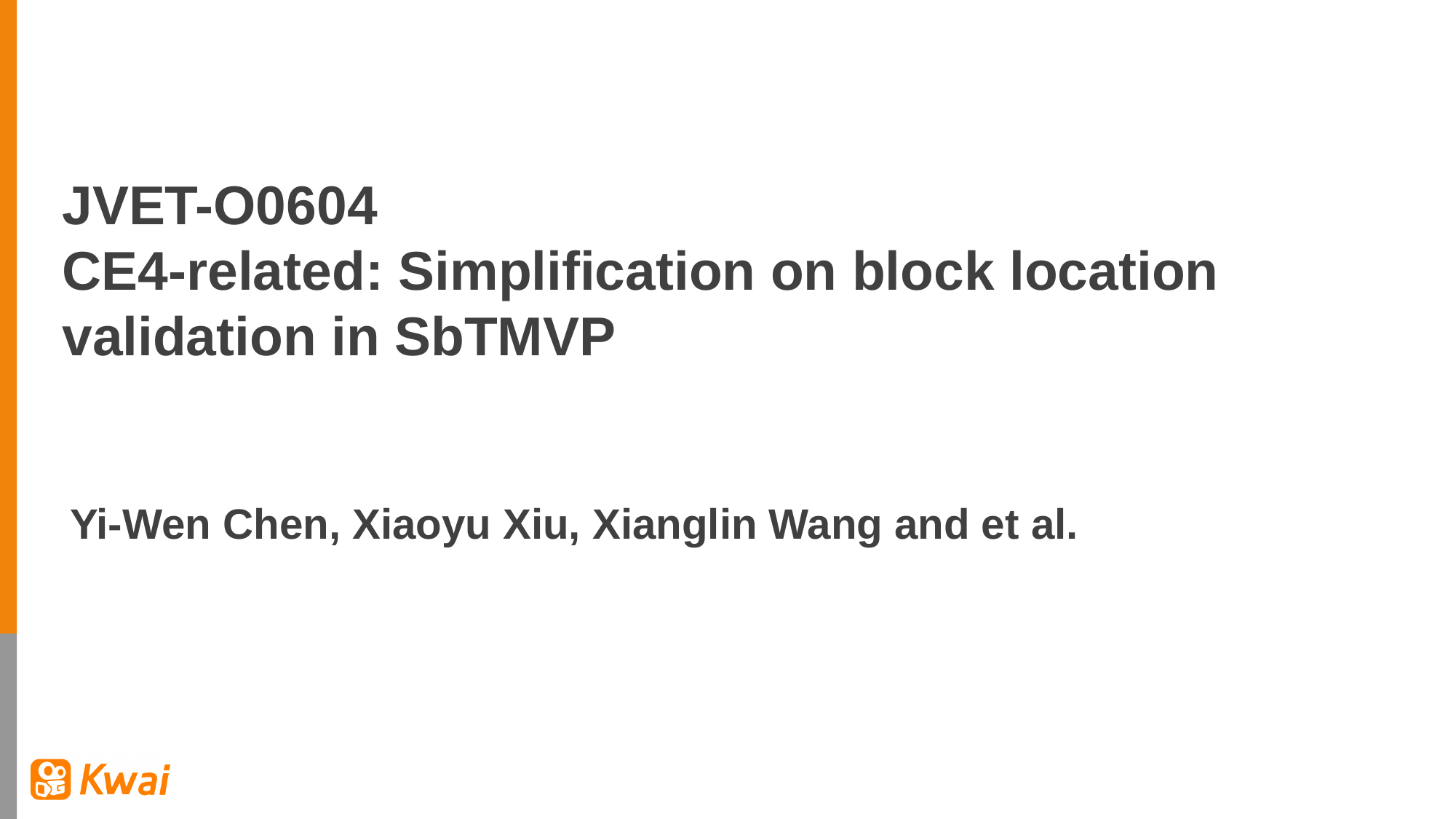

JVET-O0604
CE4-related: Simplification on block location validation in SbTMVP
Yi-Wen Chen, Xiaoyu Xiu, Xianglin Wang and et al.